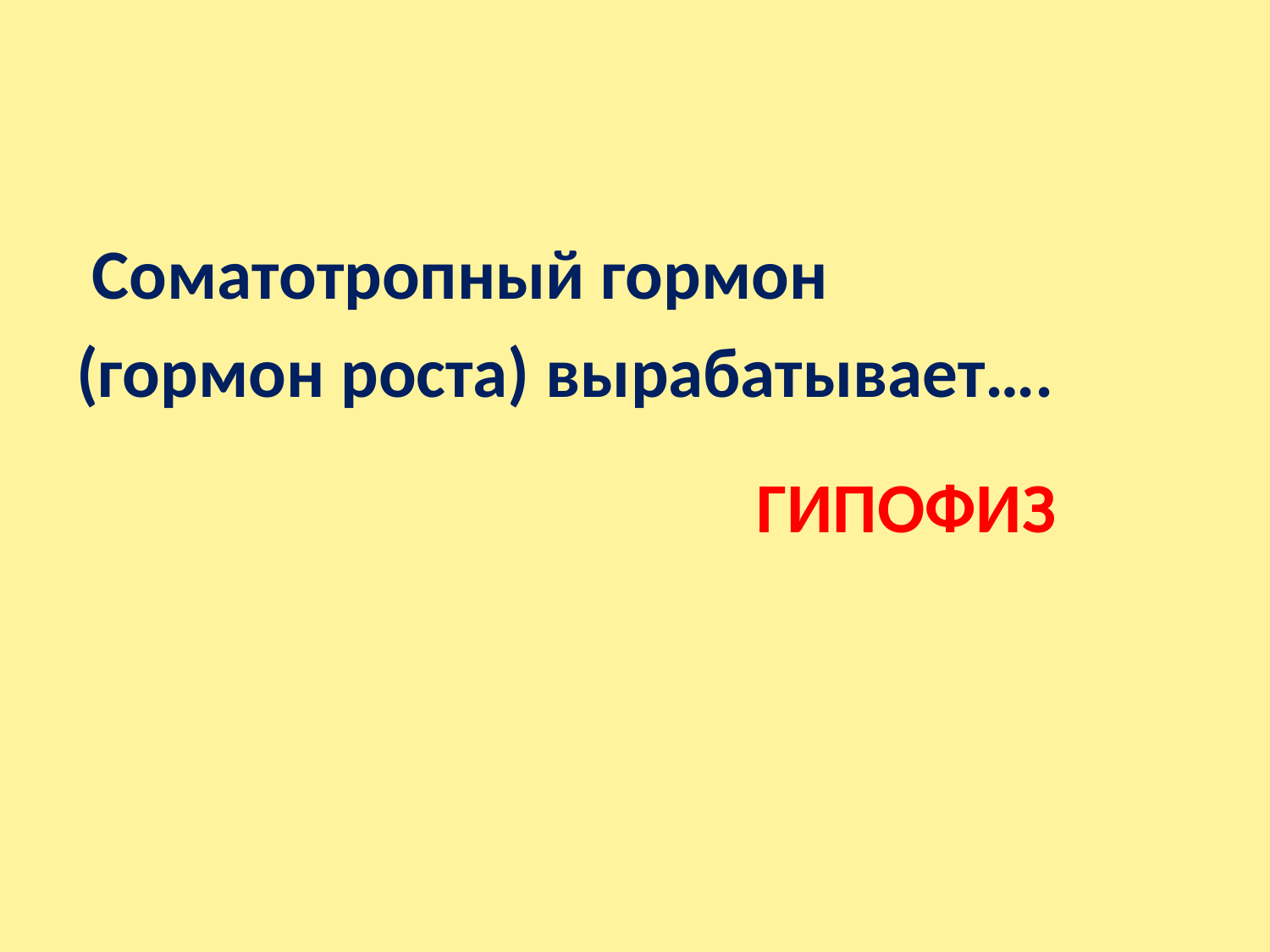

#
 Соматотропный гормон
(гормон роста) вырабатывает….

ГИПОФИЗ